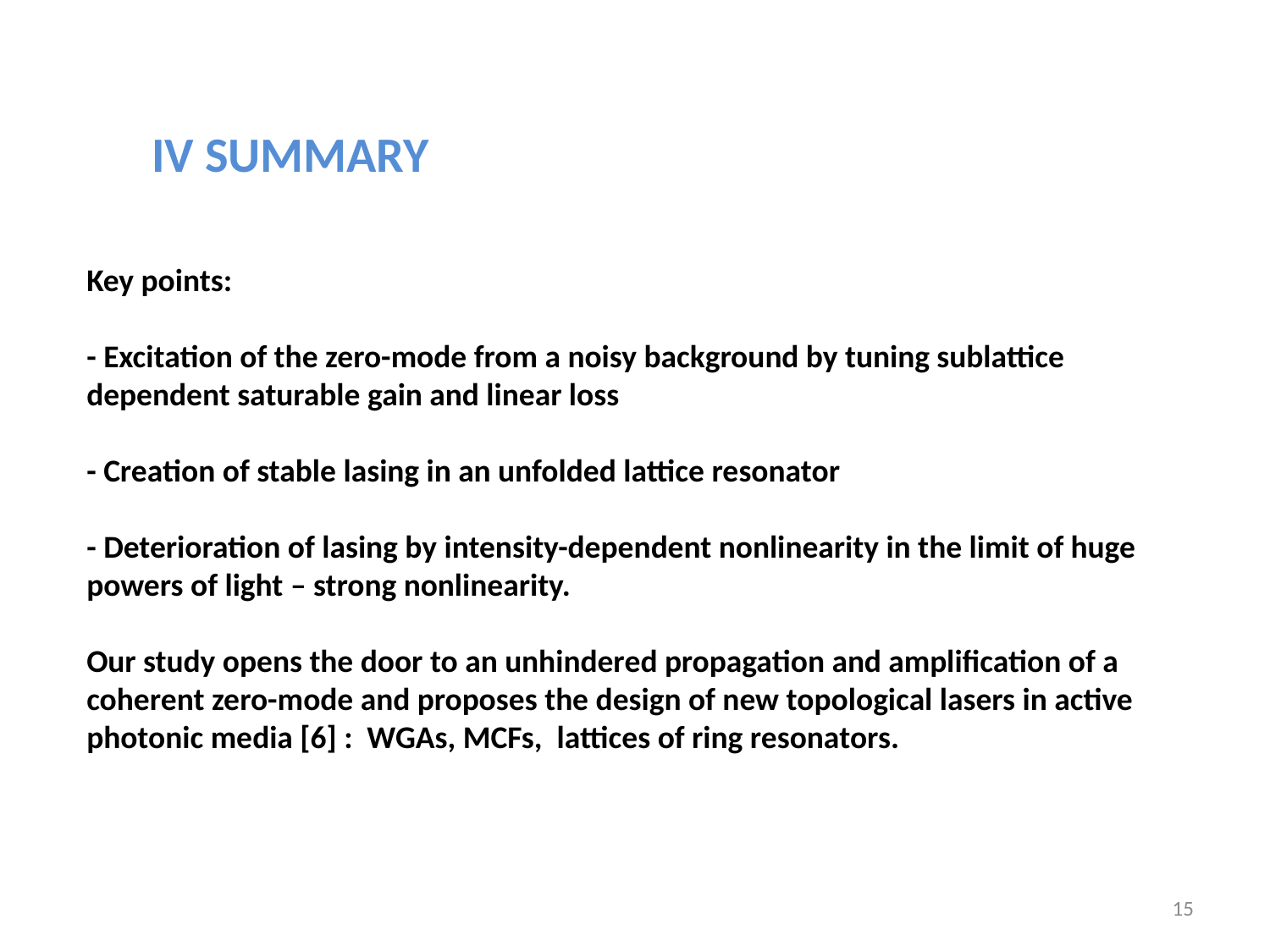

IV SUMMARY
Key points:

- Excitation of the zero-mode from a noisy background by tuning sublattice dependent saturable gain and linear loss

- Creation of stable lasing in an unfolded lattice resonator

- Deterioration of lasing by intensity-dependent nonlinearity in the limit of huge  powers of light – strong nonlinearity.

Our study opens the door to an unhindered propagation and amplification of a coherent zero-mode and proposes the design of new topological lasers in active photonic media [6] :  WGAs, MCFs,  lattices of ring resonators.

15